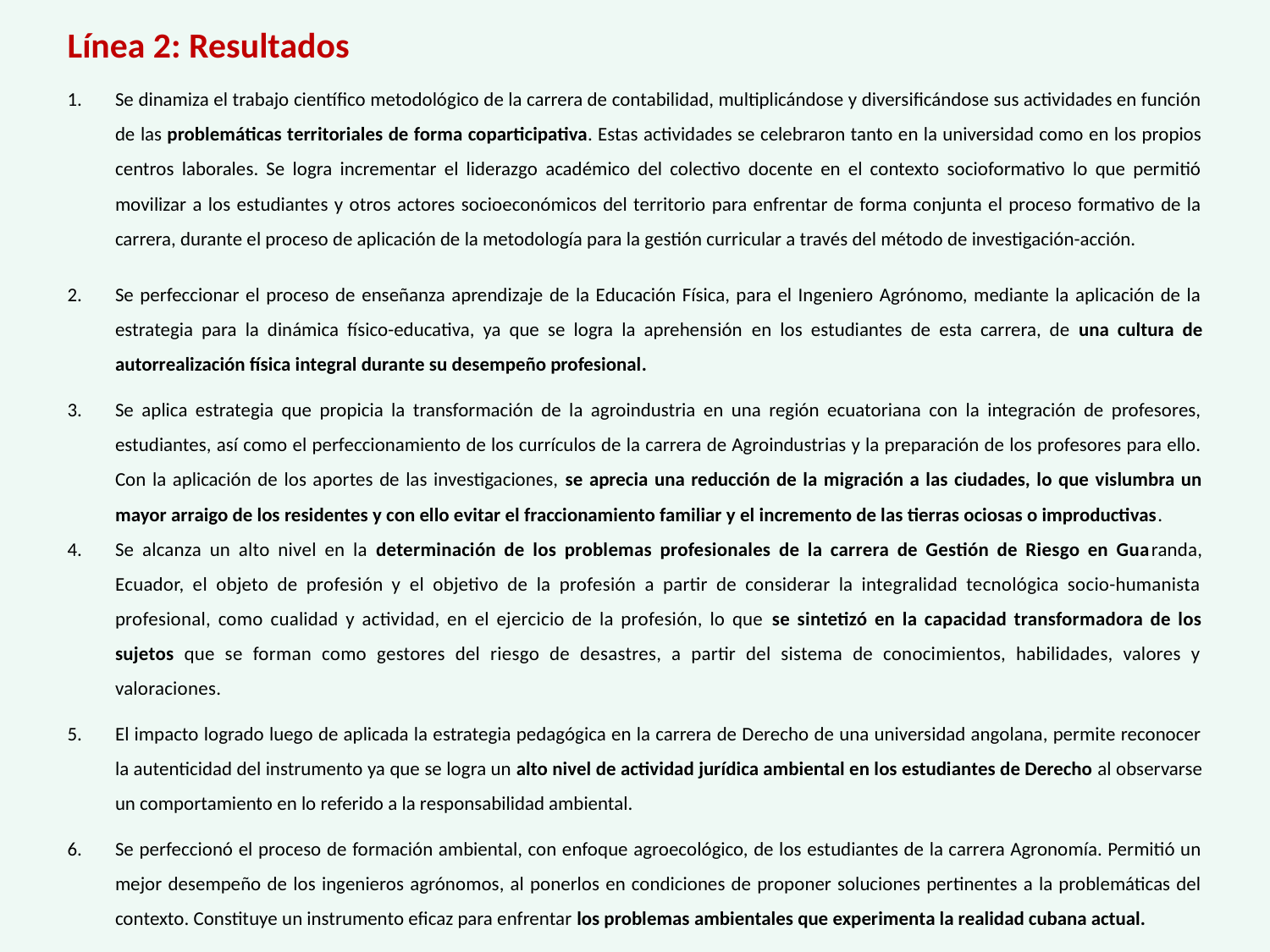

Línea 2: Resultados
Se dinamiza el trabajo científico metodológico de la carrera de contabilidad, multiplicándose y diversificándose sus actividades en función de las problemáticas territoriales de forma coparticipativa. Estas actividades se celebraron tanto en la universidad como en los propios centros laborales. Se logra incrementar el liderazgo académico del colectivo docente en el contexto socioformativo lo que permitió movilizar a los estudiantes y otros actores socioeconómicos del territorio para enfrentar de forma conjunta el proceso formativo de la carrera, durante el proceso de aplicación de la metodología para la gestión curricular a través del método de investigación-acción.
Se perfeccionar el proceso de enseñanza aprendizaje de la Educación Física, para el Ingeniero Agrónomo, mediante la aplicación de la estrategia para la dinámica físico-educativa, ya que se logra la aprehensión en los estudiantes de esta carrera, de una cultura de autorrealización física integral durante su desempeño profesional.
Se aplica estrategia que propicia la transformación de la agroindustria en una región ecuatoriana con la integración de profesores, estudiantes, así como el perfeccionamiento de los currículos de la carrera de Agroindustrias y la preparación de los profesores para ello. Con la aplicación de los aportes de las investigaciones, se aprecia una reducción de la migración a las ciudades, lo que vislumbra un mayor arraigo de los residentes y con ello evitar el fraccionamiento familiar y el incremento de las tierras ociosas o improductivas.
Se alcanza un alto nivel en la determinación de los problemas profesionales de la carrera de Gestión de Riesgo en Guaranda, Ecuador, el objeto de profesión y el objetivo de la profesión a partir de considerar la integralidad tecnológica socio-humanista profesional, como cualidad y actividad, en el ejercicio de la profesión, lo que se sintetizó en la capacidad transformadora de los sujetos que se forman como gestores del riesgo de desastres, a partir del sistema de conocimientos, habilidades, valores y valoraciones.
El impacto logrado luego de aplicada la estrategia pedagógica en la carrera de Derecho de una universidad angolana, permite reconocer la autenticidad del instrumento ya que se logra un alto nivel de actividad jurídica ambiental en los estudiantes de Derecho al observarse un comportamiento en lo referido a la responsabilidad ambiental.
Se perfeccionó el proceso de formación ambiental, con enfoque agroecológico, de los estudiantes de la carrera Agronomía. Permitió un mejor desempeño de los ingenieros agrónomos, al ponerlos en condiciones de proponer soluciones pertinentes a la problemáticas del contexto. Constituye un instrumento eficaz para enfrentar los problemas ambientales que experimenta la realidad cubana actual.